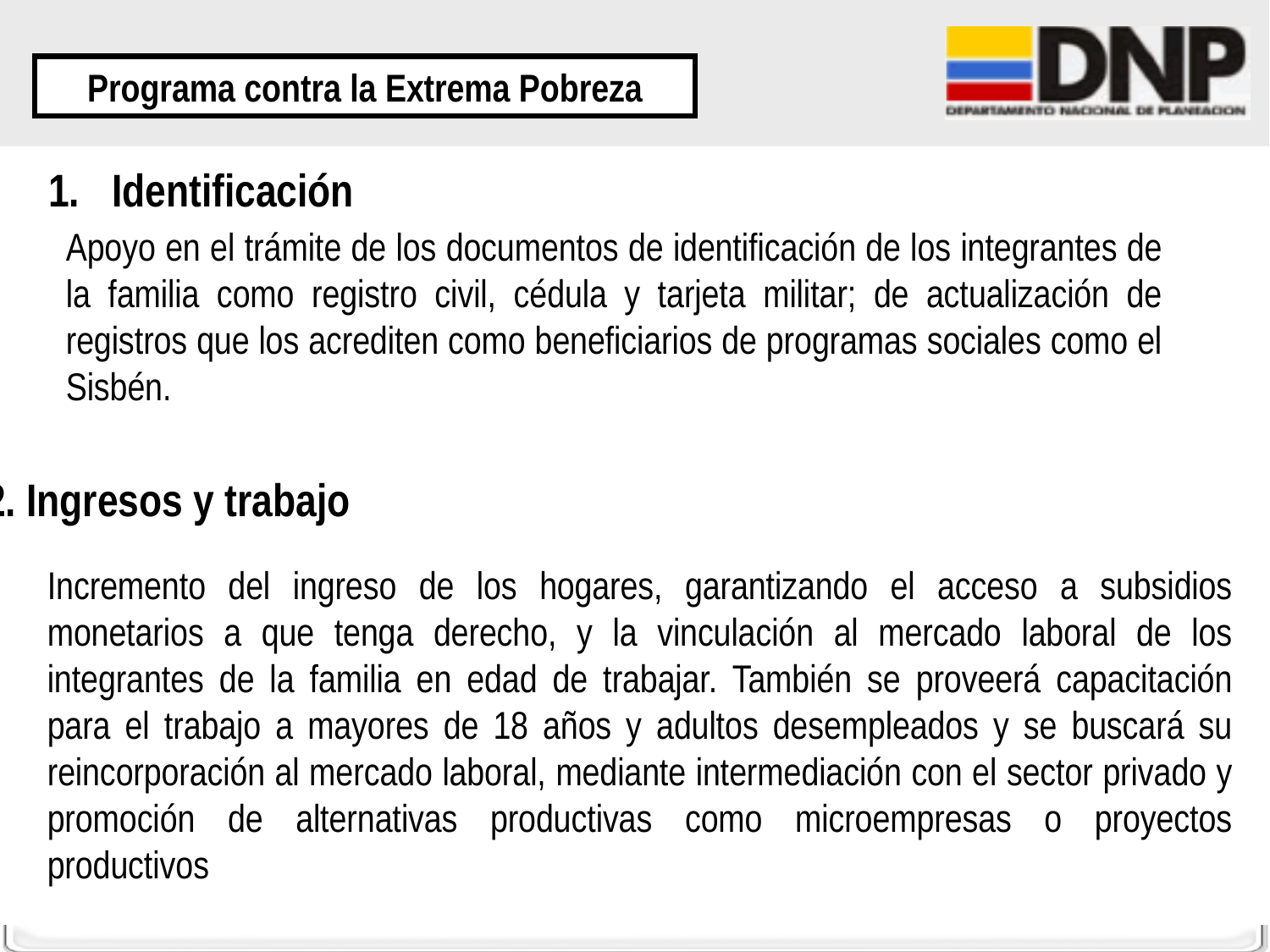

Programa contra la Extrema Pobreza
Identificación
Apoyo en el trámite de los documentos de identificación de los integrantes de la familia como registro civil, cédula y tarjeta militar; de actualización de registros que los acrediten como beneficiarios de programas sociales como el Sisbén.
2. Ingresos y trabajo
Incremento del ingreso de los hogares, garantizando el acceso a subsidios monetarios a que tenga derecho, y la vinculación al mercado laboral de los integrantes de la familia en edad de trabajar. También se proveerá capacitación para el trabajo a mayores de 18 años y adultos desempleados y se buscará su reincorporación al mercado laboral, mediante intermediación con el sector privado y promoción de alternativas productivas como microempresas o proyectos productivos